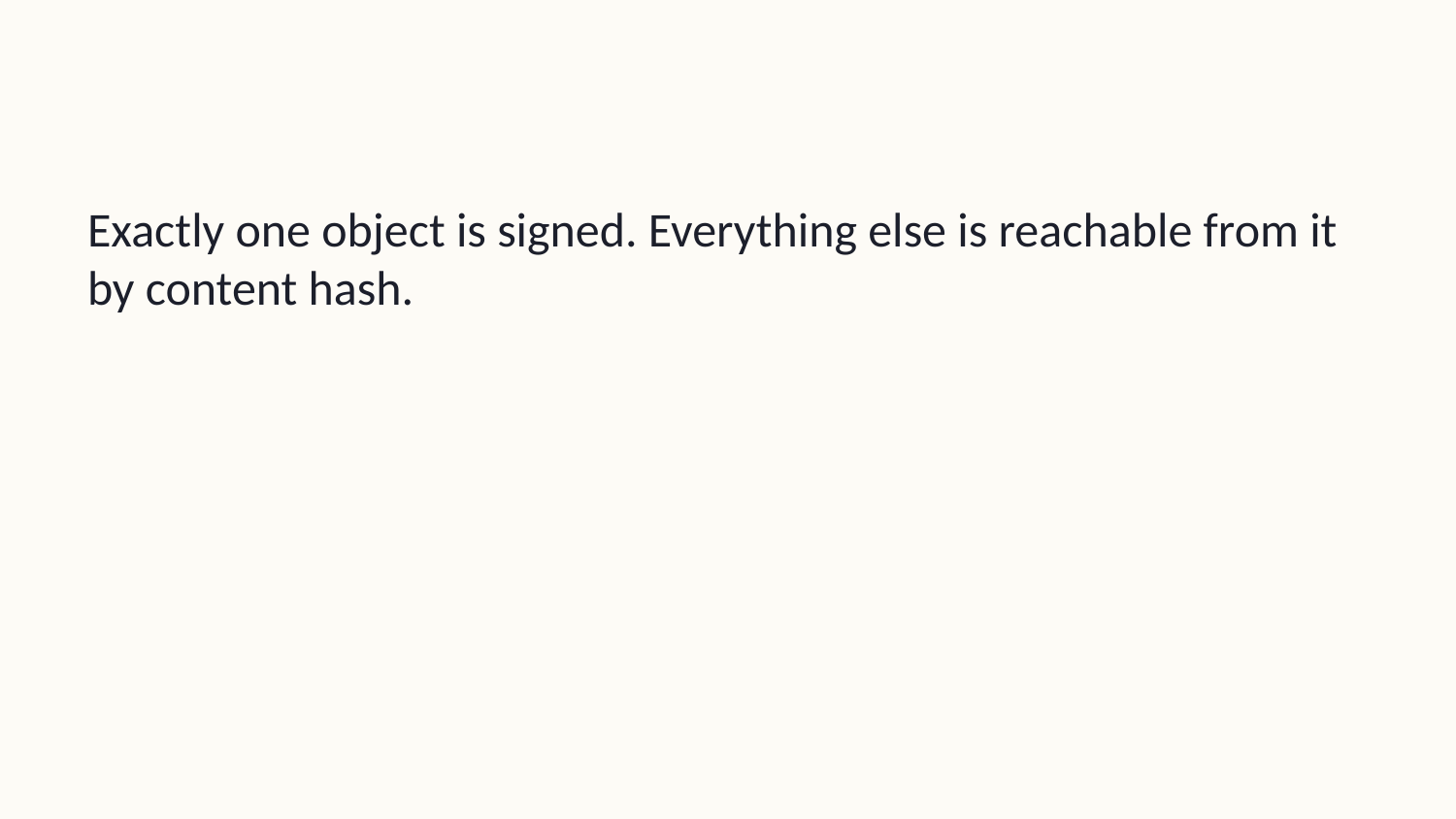

Exactly one object is signed. Everything else is reachable from it by content hash.